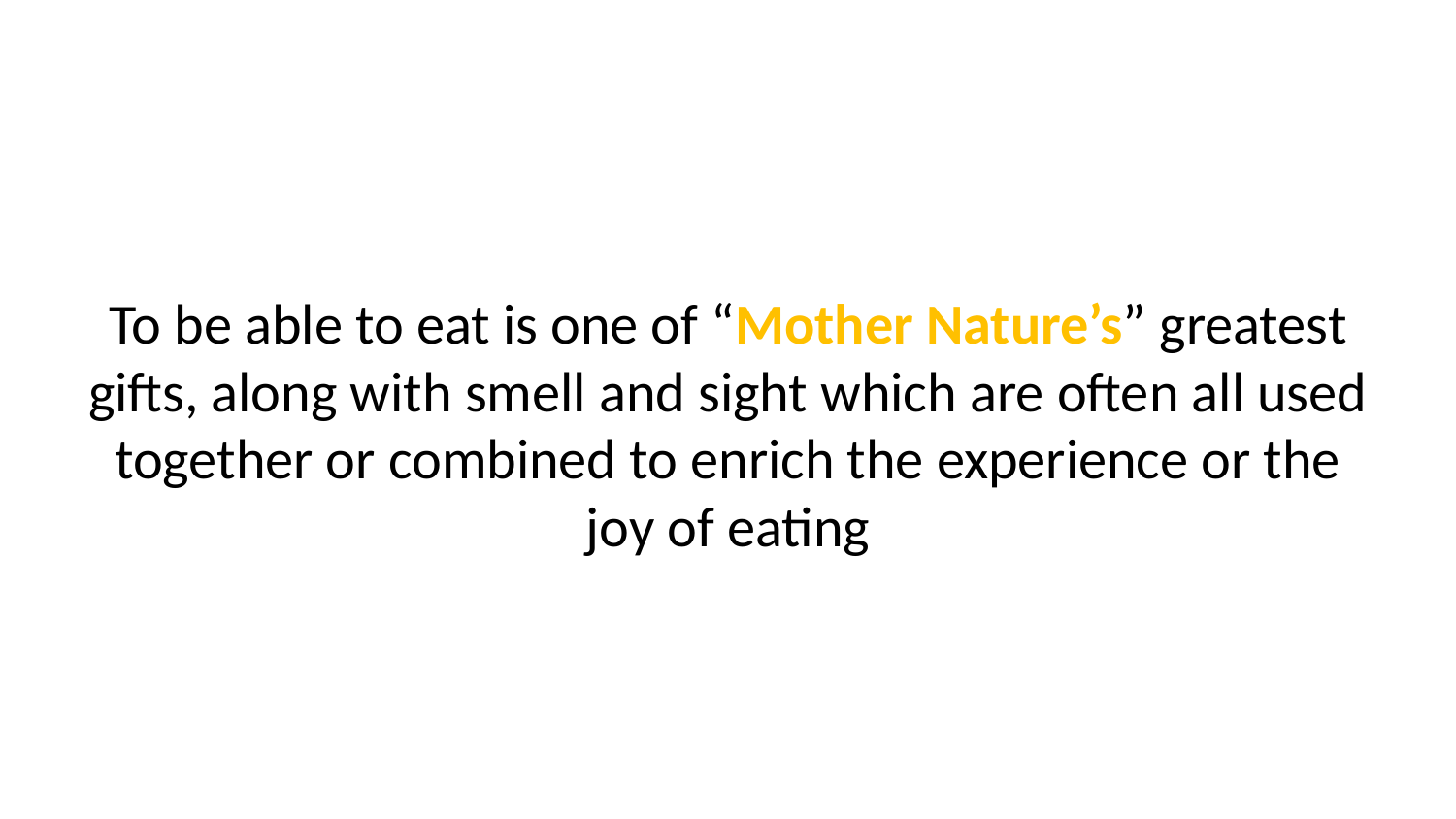

To be able to eat is one of “Mother Nature’s” greatest gifts, along with smell and sight which are often all used together or combined to enrich the experience or the joy of eating